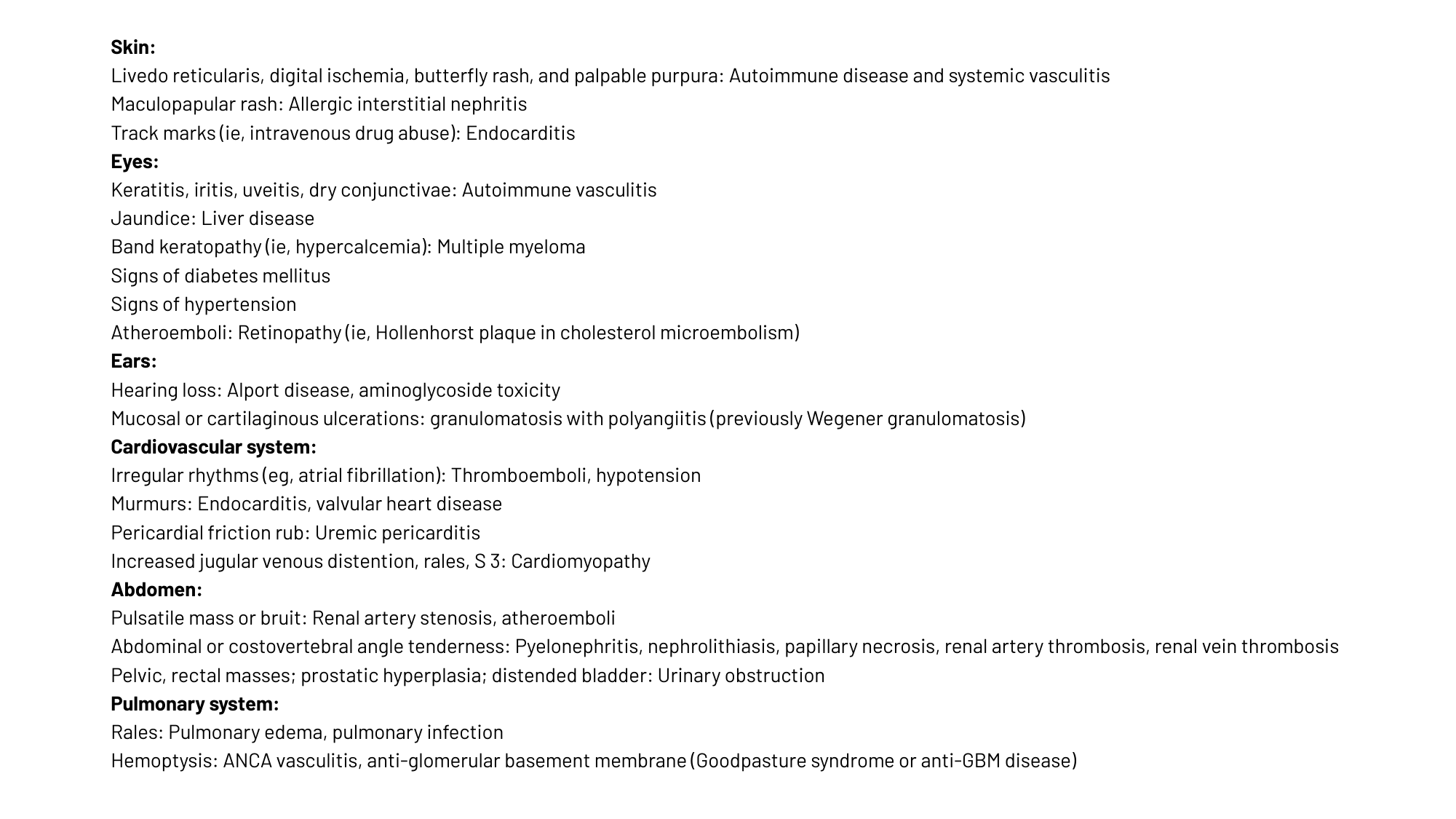

Skin:
Livedo reticularis, digital ischemia, butterfly rash, and palpable purpura: Autoimmune disease and systemic vasculitis
Maculopapular rash: Allergic interstitial nephritis
Track marks (ie, intravenous drug abuse): Endocarditis
Eyes:
Keratitis, iritis, uveitis, dry conjunctivae: Autoimmune vasculitis
Jaundice: Liver disease
Band keratopathy (ie, hypercalcemia): Multiple myeloma
Signs of diabetes mellitus
Signs of hypertension
Atheroemboli: Retinopathy (ie, Hollenhorst plaque in cholesterol microembolism)
Ears:
Hearing loss: Alport disease, aminoglycoside toxicity
Mucosal or cartilaginous ulcerations: granulomatosis with polyangiitis (previously Wegener granulomatosis)
Cardiovascular system:
Irregular rhythms (eg, atrial fibrillation): Thromboemboli, hypotension
Murmurs: Endocarditis, valvular heart disease
Pericardial friction rub: Uremic pericarditis
Increased jugular venous distention, rales, S 3: Cardiomyopathy
Abdomen:
Pulsatile mass or bruit: Renal artery stenosis, atheroemboli
Abdominal or costovertebral angle tenderness: Pyelonephritis, nephrolithiasis, papillary necrosis, renal artery thrombosis, renal vein thrombosis
Pelvic, rectal masses; prostatic hyperplasia; distended bladder: Urinary obstruction
Pulmonary system:
Rales: Pulmonary edema, pulmonary infection
Hemoptysis: ANCA vasculitis, anti-glomerular basement membrane (Goodpasture syndrome or anti-GBM disease)